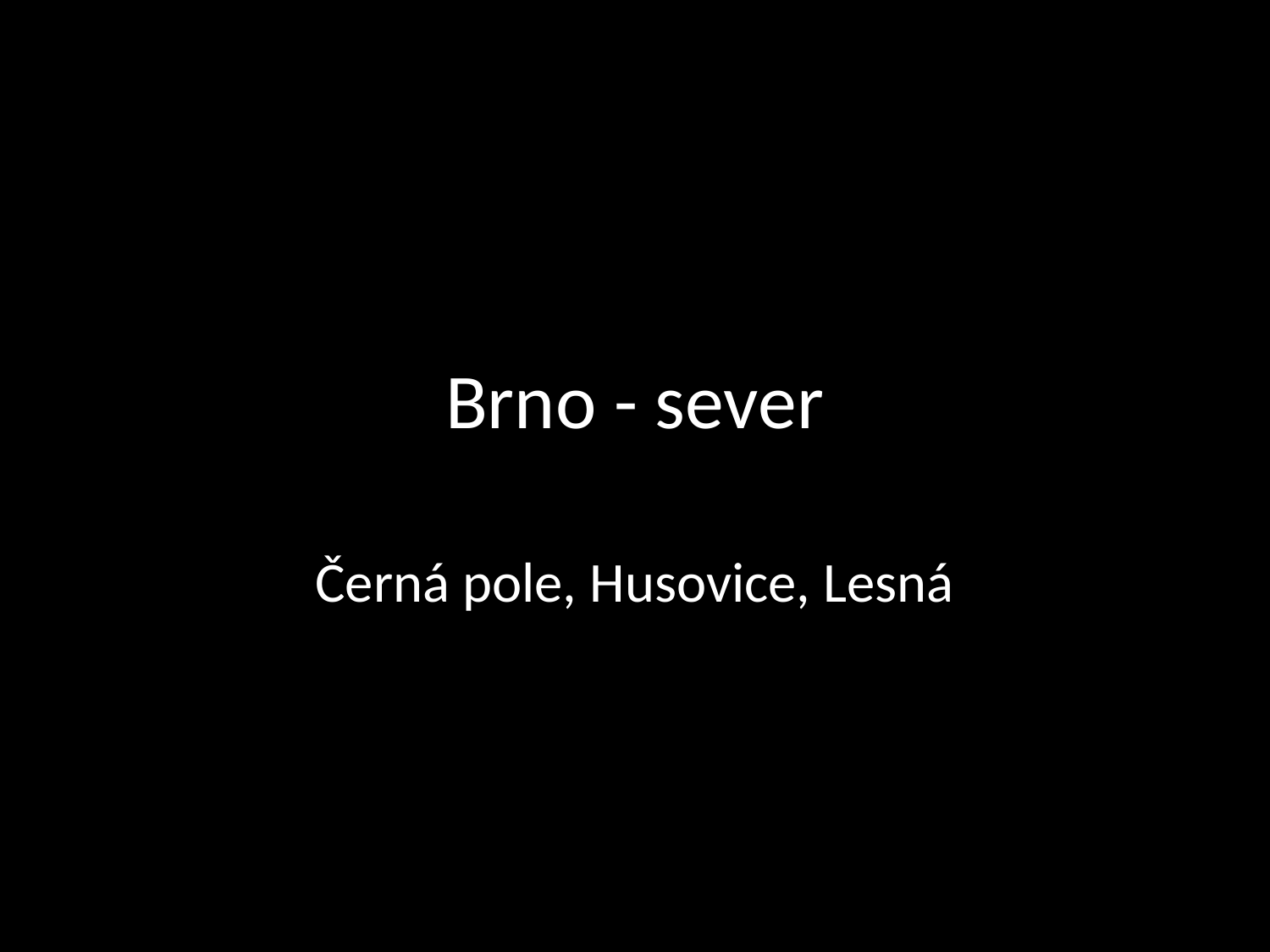

# Brno - sever
Černá pole, Husovice, Lesná